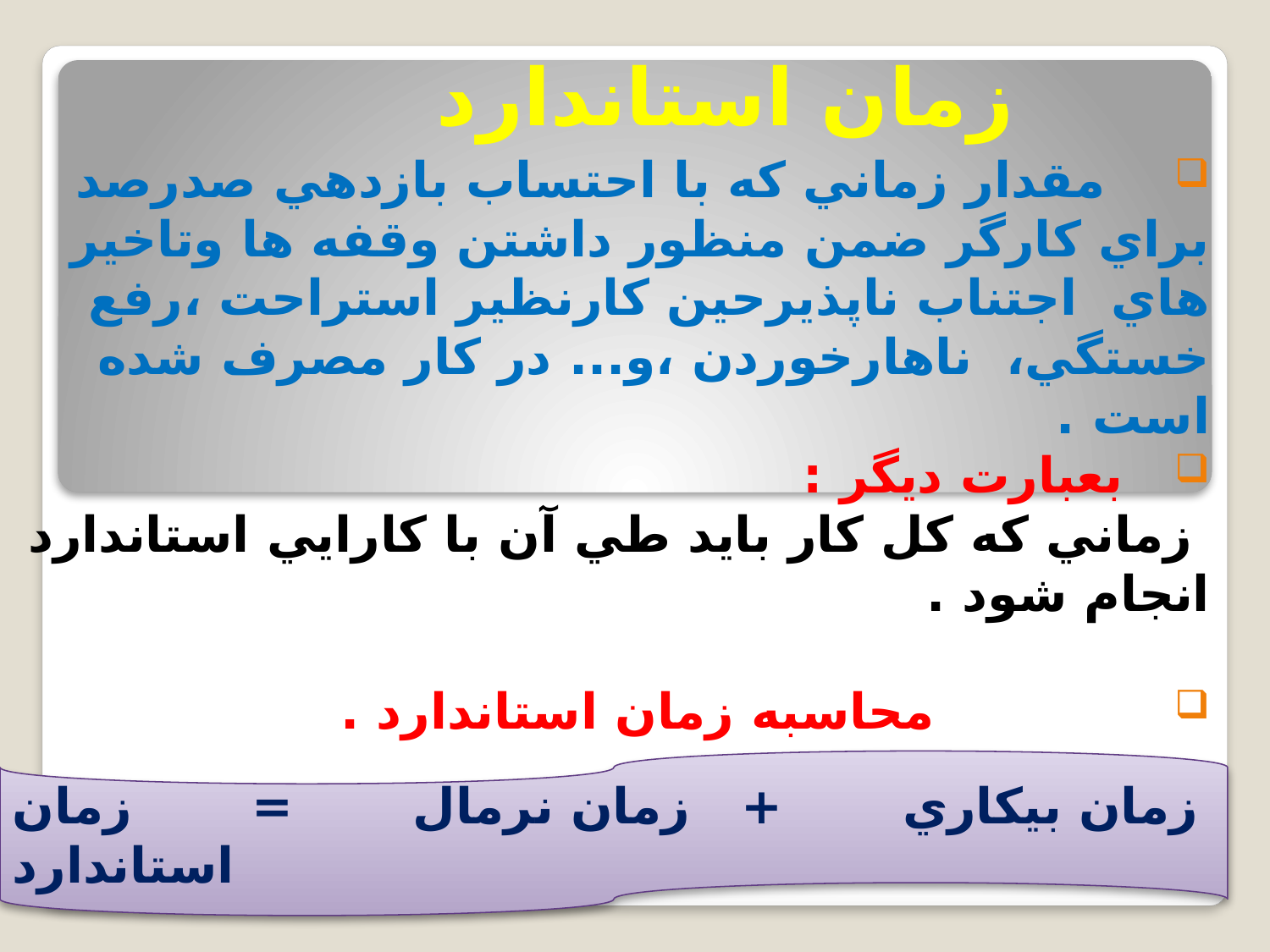

# زمان استاندارد
    مقدار زماني كه با احتساب بازدهي صدرصد براي كارگر ضمن منظور داشتن وقفه ها وتاخير هاي  اجتناب ناپذيرحين كارنظير استراحت ،رفع خستگي،  ناهارخوردن ،و... در كار مصرف شده است .
   بعبارت ديگر :
 زماني كه كل كار بايد طي آن با كارايي استاندارد انجام شود .

              محاسبه زمان استاندارد .

زمان بيكاري       +   زمان نرمال       =       زمان استاندارد